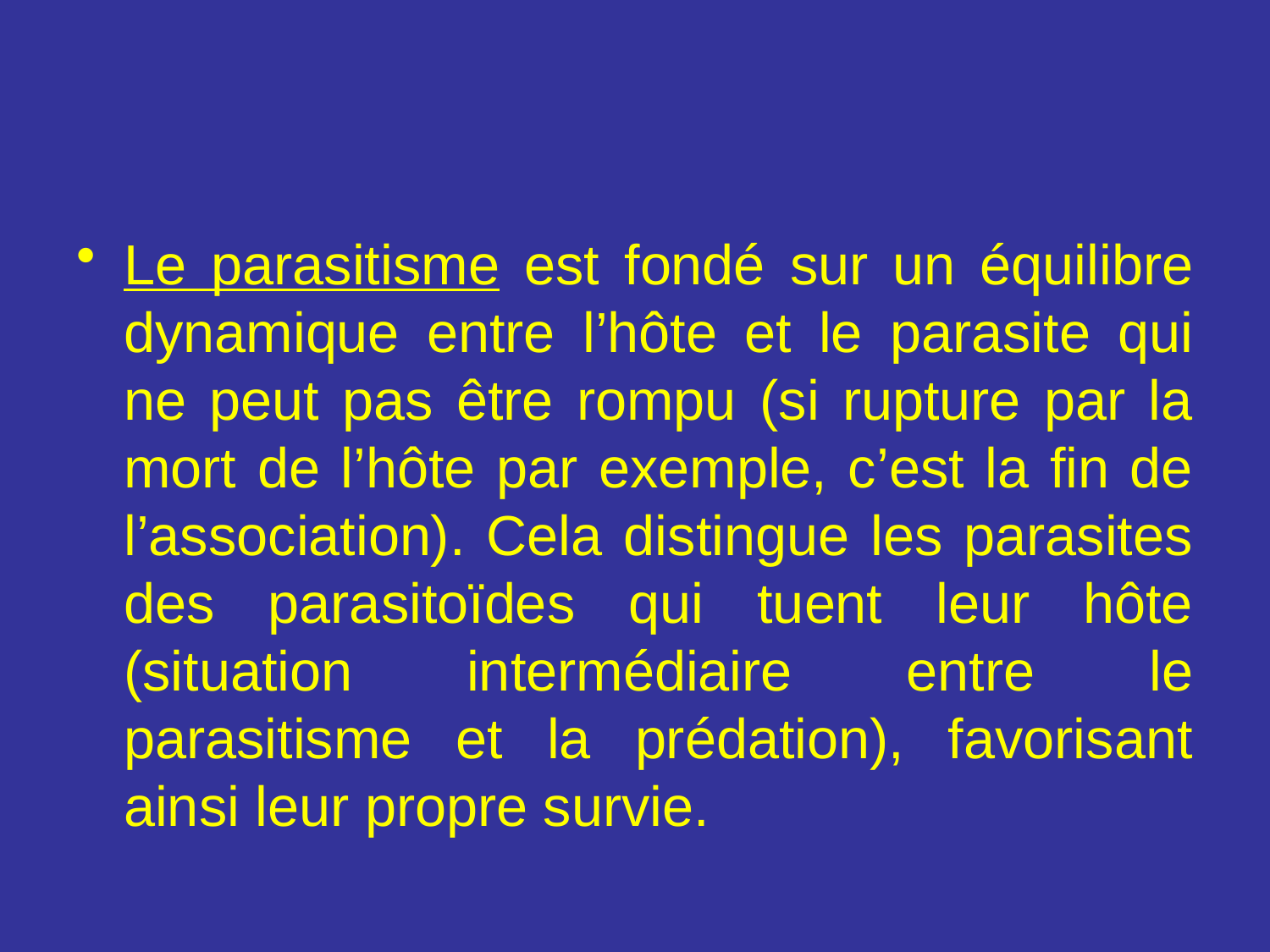

Le parasitisme est fondé sur un équilibre dynamique entre l’hôte et le parasite qui ne peut pas être rompu (si rupture par la mort de l’hôte par exemple, c’est la fin de l’association). Cela distingue les parasites des parasitoïdes qui tuent leur hôte (situation intermédiaire entre le parasitisme et la prédation), favorisant ainsi leur propre survie.